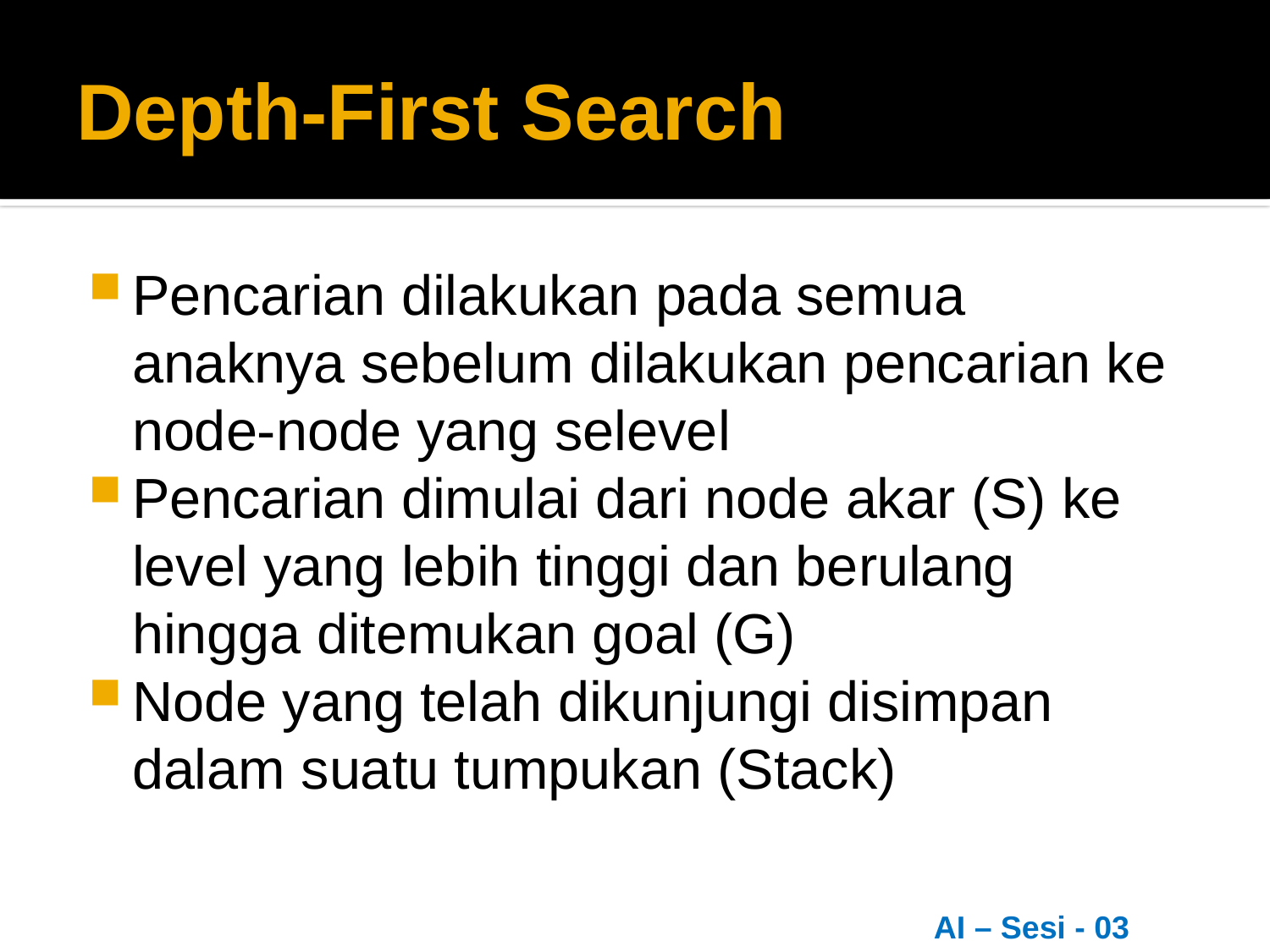

# Depth-First Search
Pencarian dilakukan pada semua anaknya sebelum dilakukan pencarian ke node-node yang selevel
Pencarian dimulai dari node akar (S) ke level yang lebih tinggi dan berulang hingga ditemukan goal (G)
Node yang telah dikunjungi disimpan dalam suatu tumpukan (Stack)